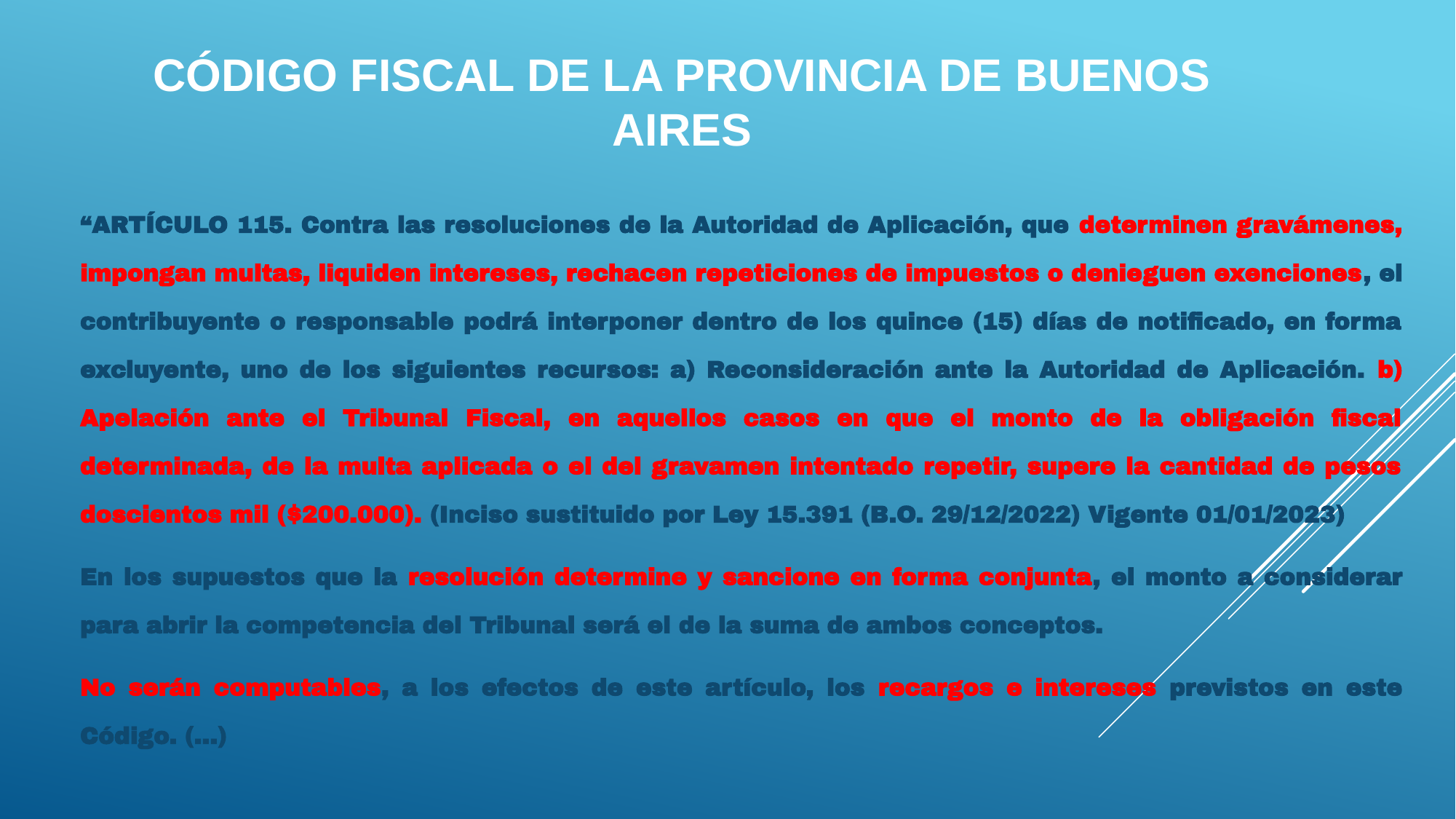

# Código fiscal de la provincia de buenos aires
“ARTÍCULO 115. Contra las resoluciones de la Autoridad de Aplicación, que determinen gravámenes, impongan multas, liquiden intereses, rechacen repeticiones de impuestos o denieguen exenciones, el contribuyente o responsable podrá interponer dentro de los quince (15) días de notificado, en forma excluyente, uno de los siguientes recursos: a) Reconsideración ante la Autoridad de Aplicación. b) Apelación ante el Tribunal Fiscal, en aquellos casos en que el monto de la obligación fiscal determinada, de la multa aplicada o el del gravamen intentado repetir, supere la cantidad de pesos doscientos mil ($200.000). (Inciso sustituido por Ley 15.391 (B.O. 29/12/2022) Vigente 01/01/2023)
En los supuestos que la resolución determine y sancione en forma conjunta, el monto a considerar para abrir la competencia del Tribunal será el de la suma de ambos conceptos.
No serán computables, a los efectos de este artículo, los recargos e intereses previstos en este Código. (…)